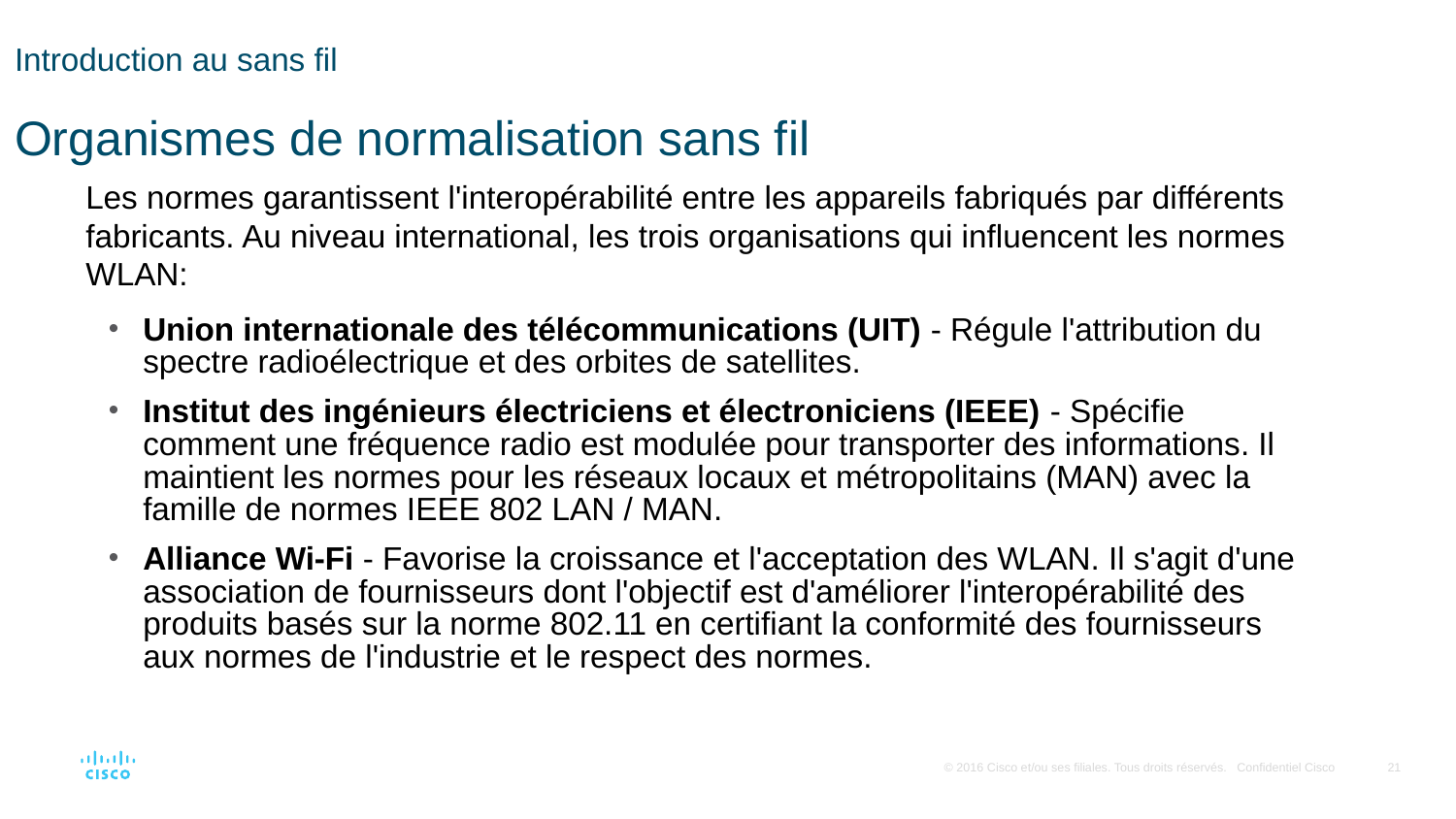

# Introduction au sans fil Organismes de normalisation sans fil
Les normes garantissent l'interopérabilité entre les appareils fabriqués par différents fabricants. Au niveau international, les trois organisations qui influencent les normes WLAN:
Union internationale des télécommunications (UIT) - Régule l'attribution du spectre radioélectrique et des orbites de satellites.
Institut des ingénieurs électriciens et électroniciens (IEEE) - Spécifie comment une fréquence radio est modulée pour transporter des informations. Il maintient les normes pour les réseaux locaux et métropolitains (MAN) avec la famille de normes IEEE 802 LAN / MAN.
Alliance Wi-Fi - Favorise la croissance et l'acceptation des WLAN. Il s'agit d'une association de fournisseurs dont l'objectif est d'améliorer l'interopérabilité des produits basés sur la norme 802.11 en certifiant la conformité des fournisseurs aux normes de l'industrie et le respect des normes.